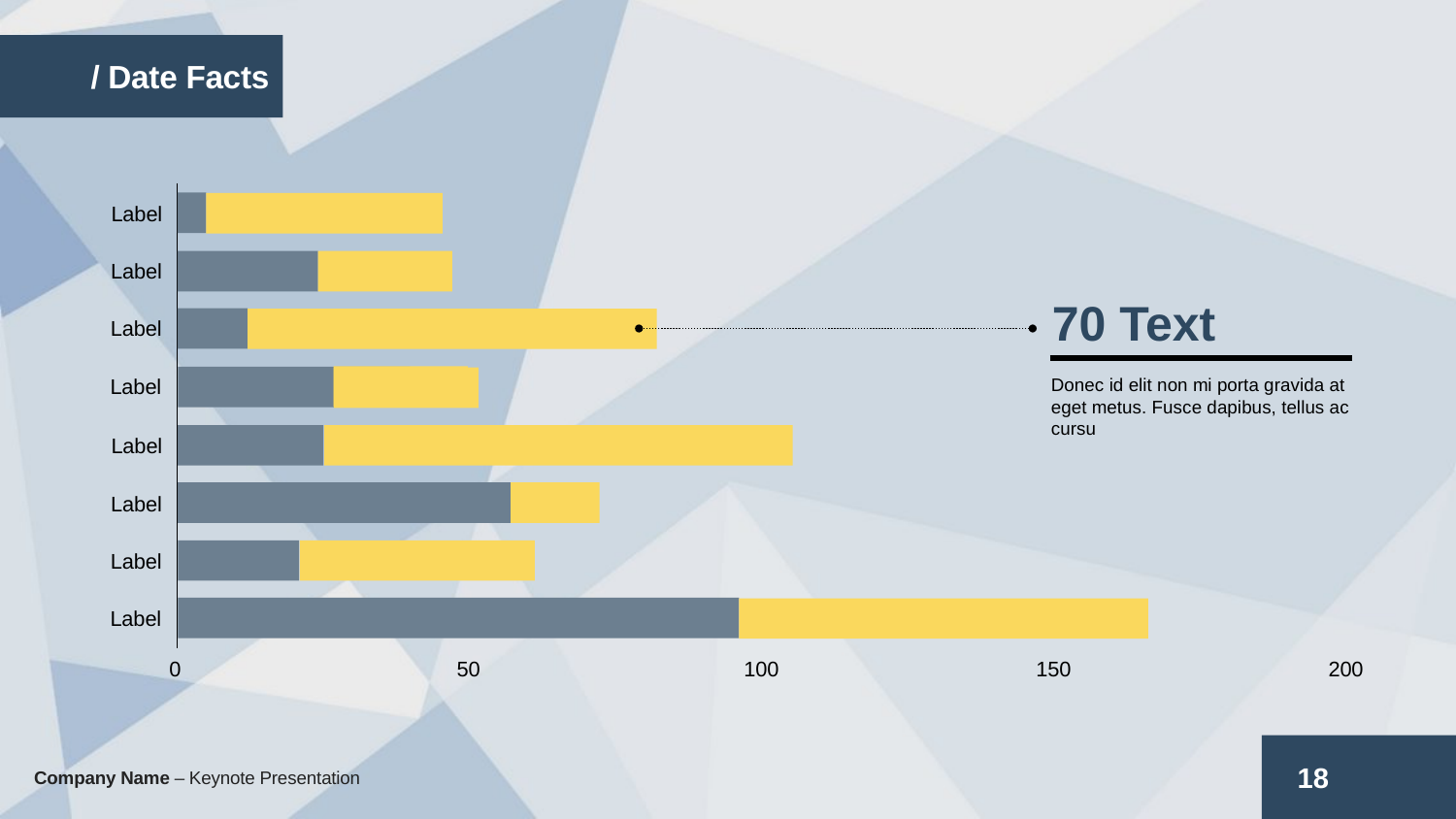

/ Date Facts

Label

Label

70 Text
Label

Donec id elit non mi porta gravida at eget metus. Fusce dapibus, tellus ac cursu
Label

Label

Label
Label

Label

0
50
100
150
200

18
Company Name – Keynote Presentation